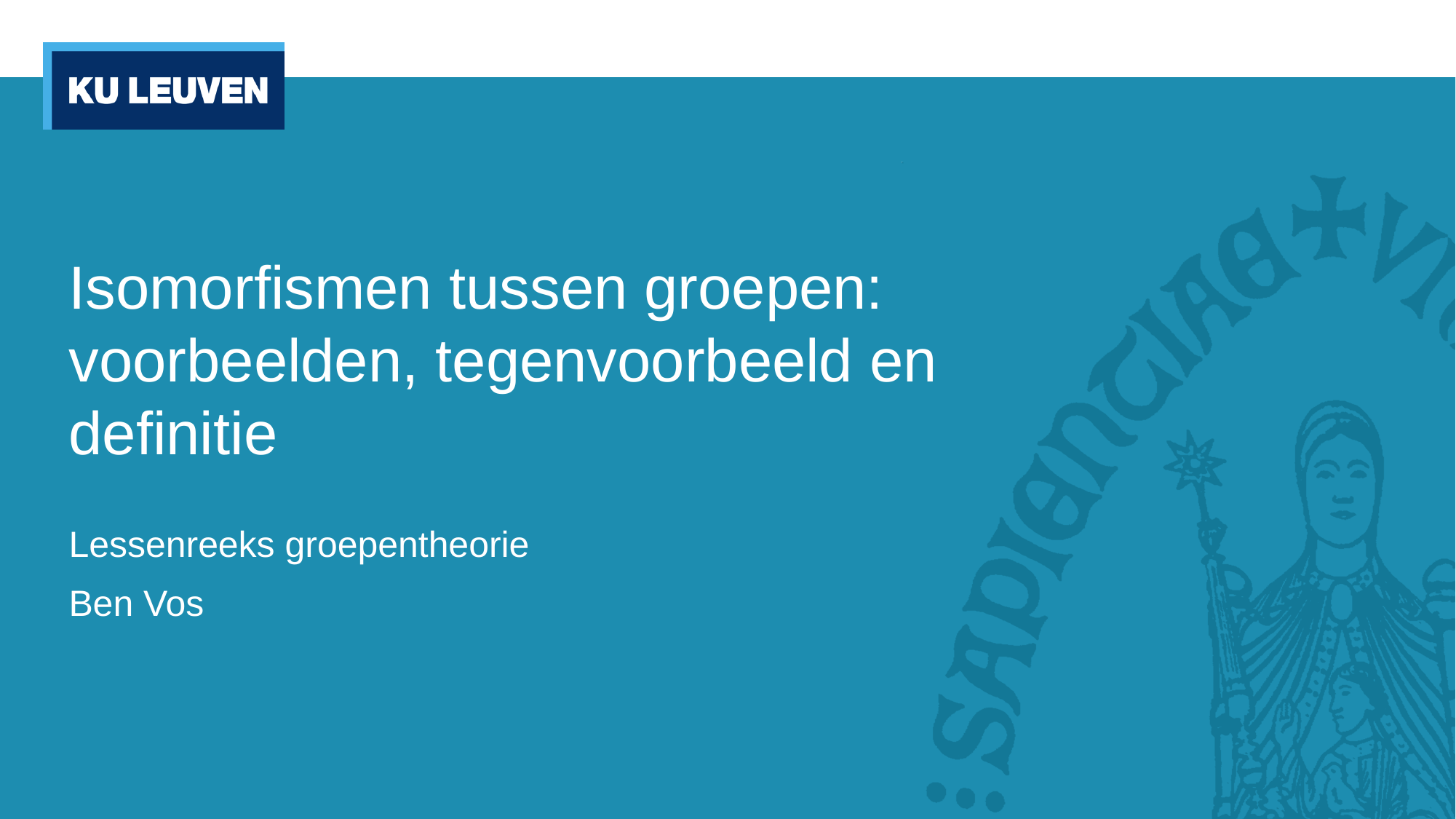

# Isomorfismen tussen groepen: voorbeelden, tegenvoorbeeld en definitie
Lessenreeks groepentheorie
Ben Vos